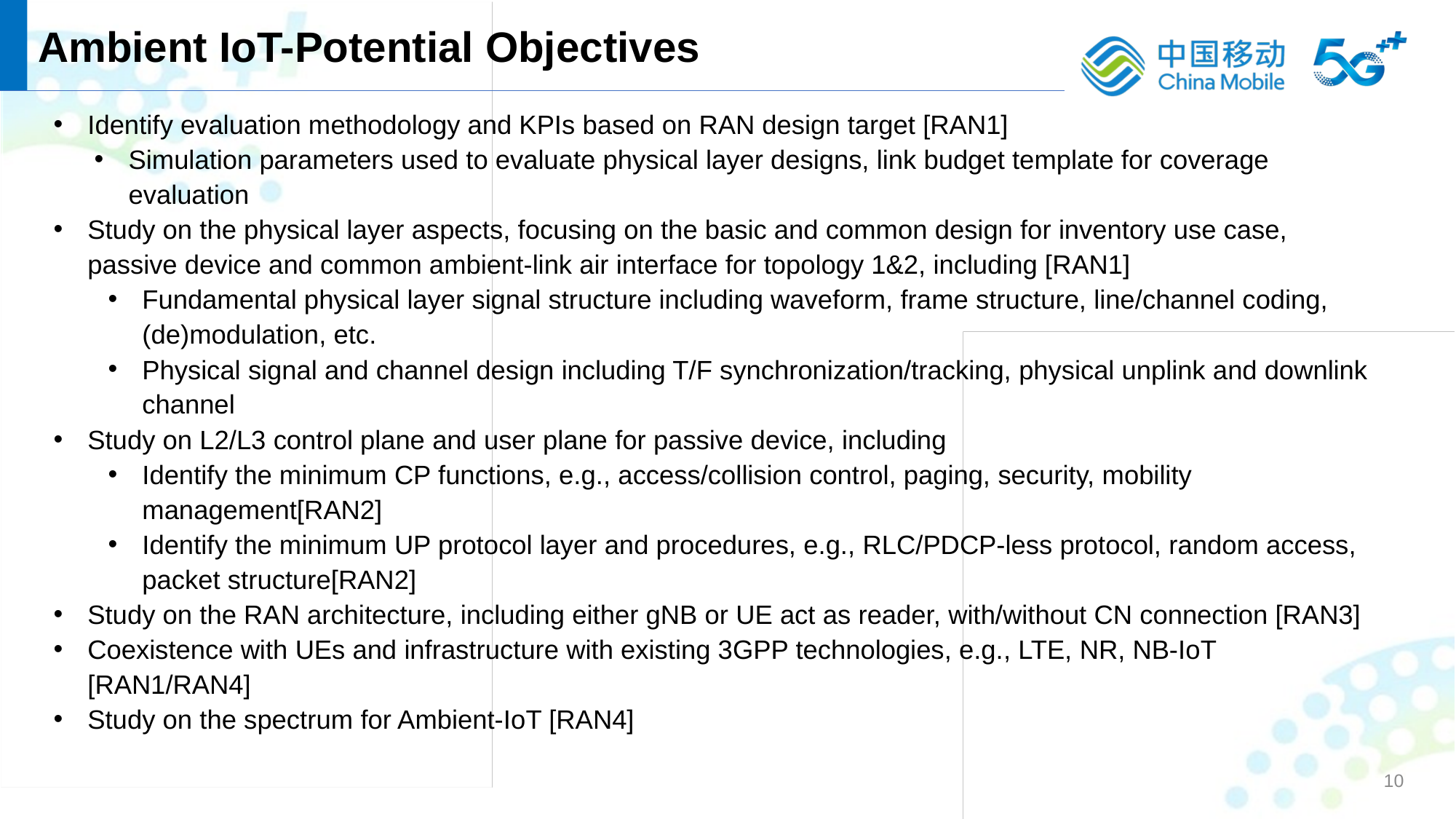

Ambient IoT-Potential Objectives
Identify evaluation methodology and KPIs based on RAN design target [RAN1]
Simulation parameters used to evaluate physical layer designs, link budget template for coverage evaluation
Study on the physical layer aspects, focusing on the basic and common design for inventory use case, passive device and common ambient-link air interface for topology 1&2, including [RAN1]
Fundamental physical layer signal structure including waveform, frame structure, line/channel coding, (de)modulation, etc.
Physical signal and channel design including T/F synchronization/tracking, physical unplink and downlink channel
Study on L2/L3 control plane and user plane for passive device, including
Identify the minimum CP functions, e.g., access/collision control, paging, security, mobility management[RAN2]
Identify the minimum UP protocol layer and procedures, e.g., RLC/PDCP-less protocol, random access, packet structure[RAN2]
Study on the RAN architecture, including either gNB or UE act as reader, with/without CN connection [RAN3]
Coexistence with UEs and infrastructure with existing 3GPP technologies, e.g., LTE, NR, NB-IoT [RAN1/RAN4]
Study on the spectrum for Ambient-IoT [RAN4]
10